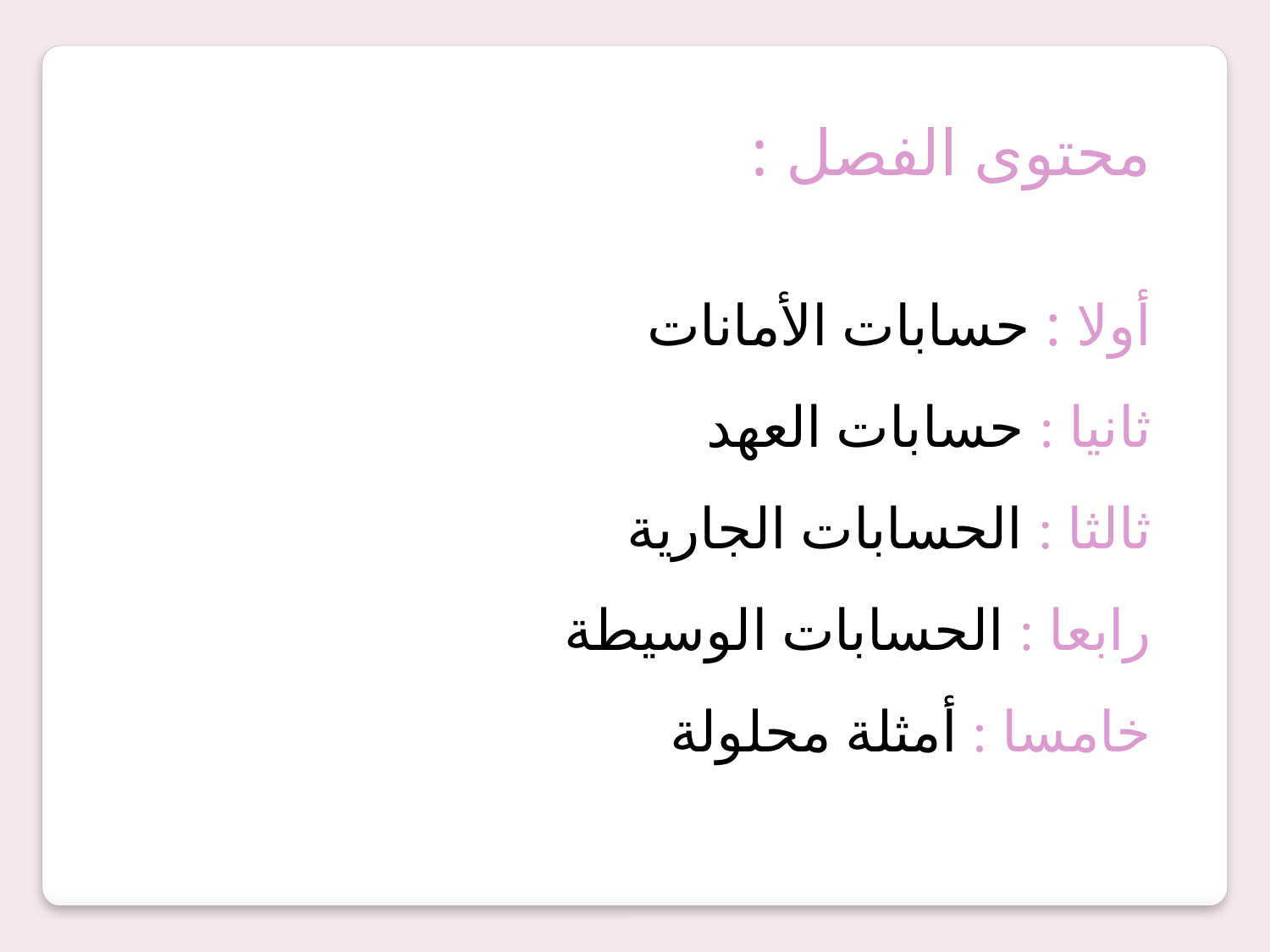

محتوى الفصل :

أولا : حسابات الأمانات
ثانيا : حسابات العهد
ثالثا : الحسابات الجارية
رابعا : الحسابات الوسيطة
خامسا : أمثلة محلولة